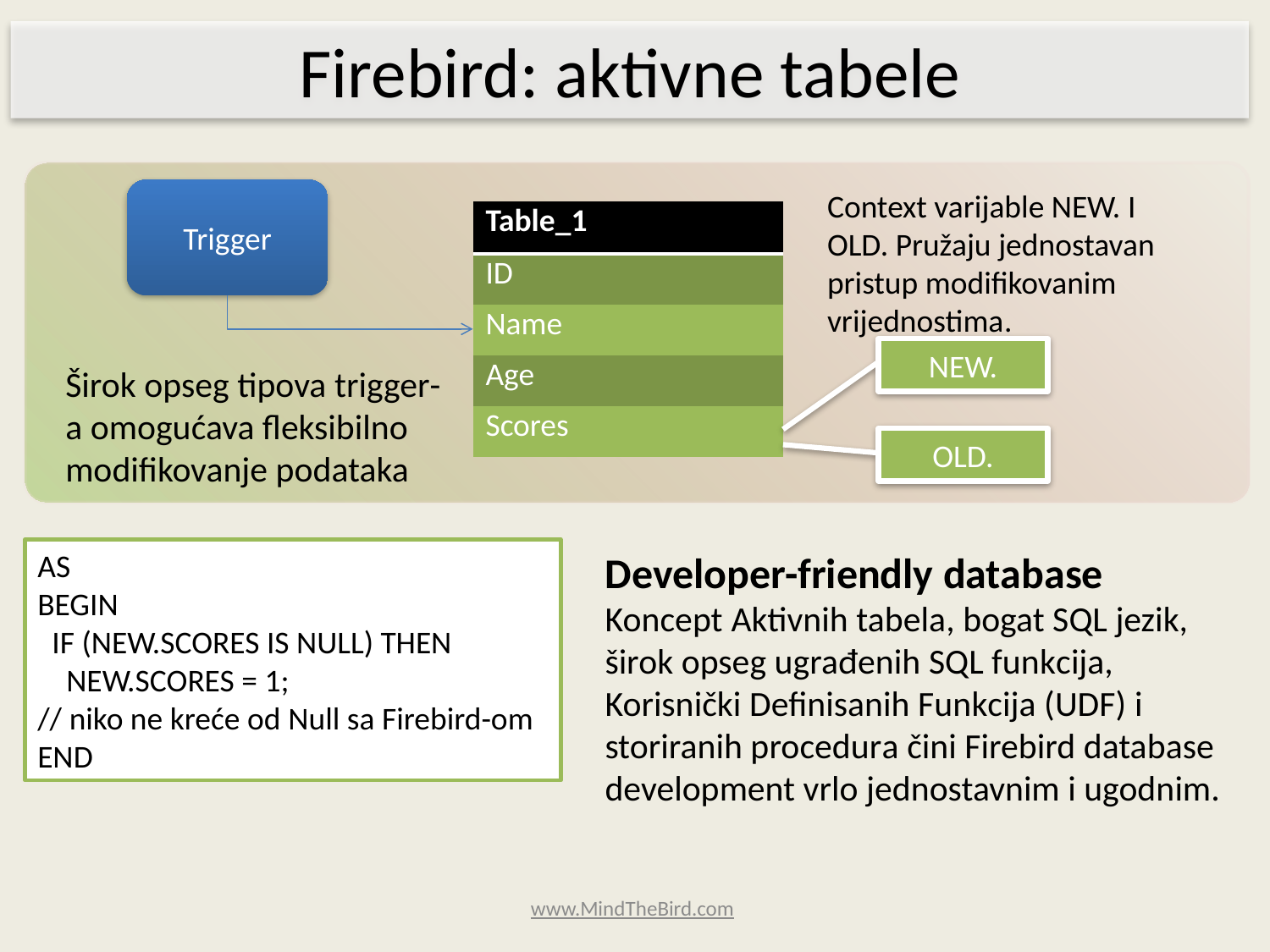

Firebird: aktivne tabele

Trigger
Context varijable NEW. I OLD. Pružaju jednostavan pristup modifikovanim vrijednostima.
| Table\_1 |
| --- |
| ID |
| Name |
| Age |
| Scores |
NEW.
Širok opseg tipova trigger-a omogućava fleksibilno modifikovanje podataka
OLD.
AS
BEGIN
  IF (NEW.SCORES IS NULL) THEN
    NEW.SCORES = 1;
// niko ne kreće od Null sa Firebird-om
END
Developer-friendly database
Koncept Aktivnih tabela, bogat SQL jezik, širok opseg ugrađenih SQL funkcija, Korisnički Definisanih Funkcija (UDF) i storiranih procedura čini Firebird database development vrlo jednostavnim i ugodnim.

www.MindTheBird.com